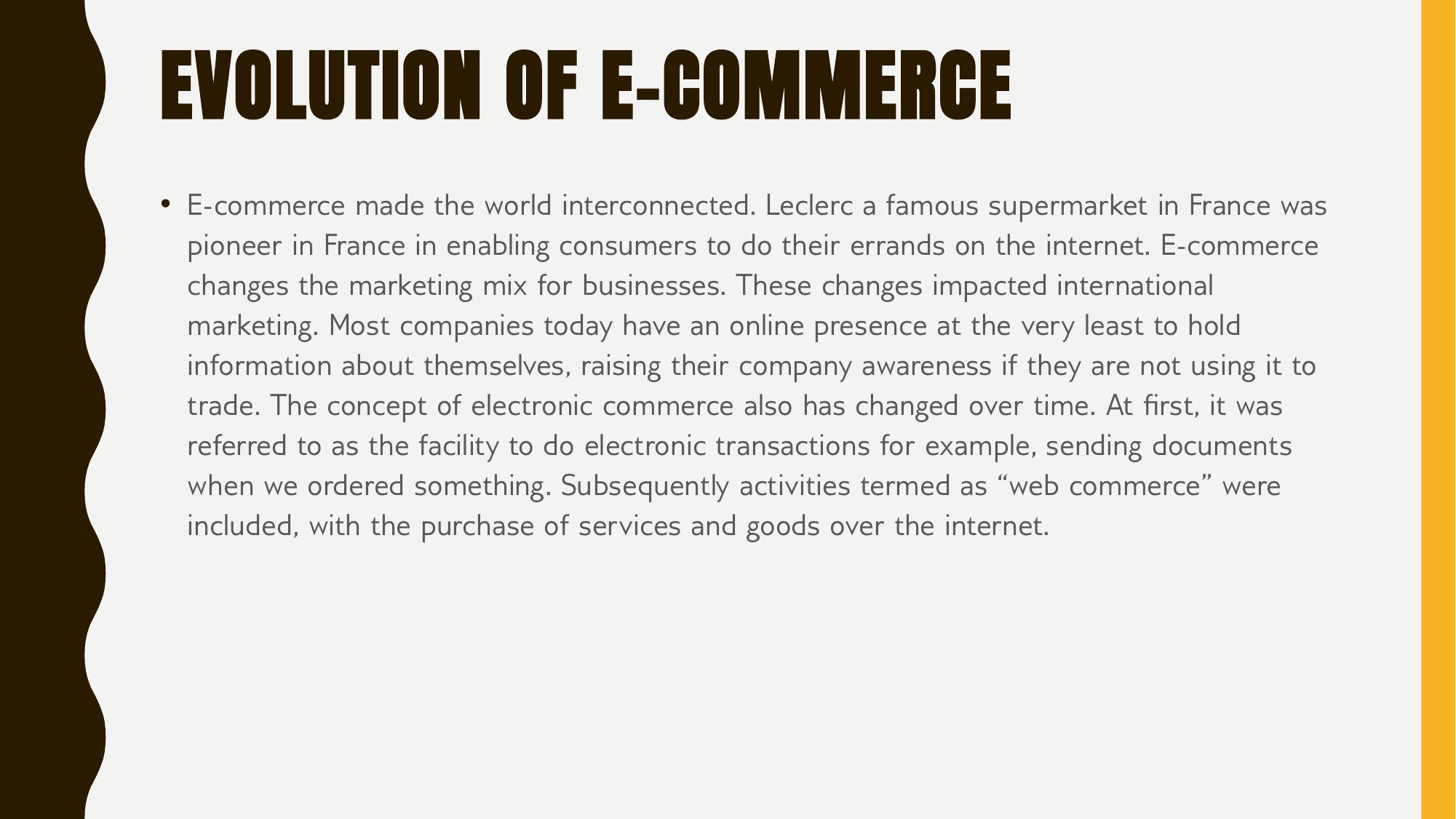

# EvolutIon of e-commerce
E-commerce made the world interconnected. Leclerc a famous supermarket in France was pioneer in France in enabling consumers to do their errands on the internet. E-commerce changes the marketing mix for businesses. These changes impacted international marketing. Most companies today have an online presence at the very least to hold information about themselves, raising their company awareness if they are not using it to trade. The concept of electronic commerce also has changed over time. At first, it was referred to as the facility to do electronic transactions for example, sending documents when we ordered something. Subsequently activities termed as “web commerce” were included, with the purchase of services and goods over the internet.